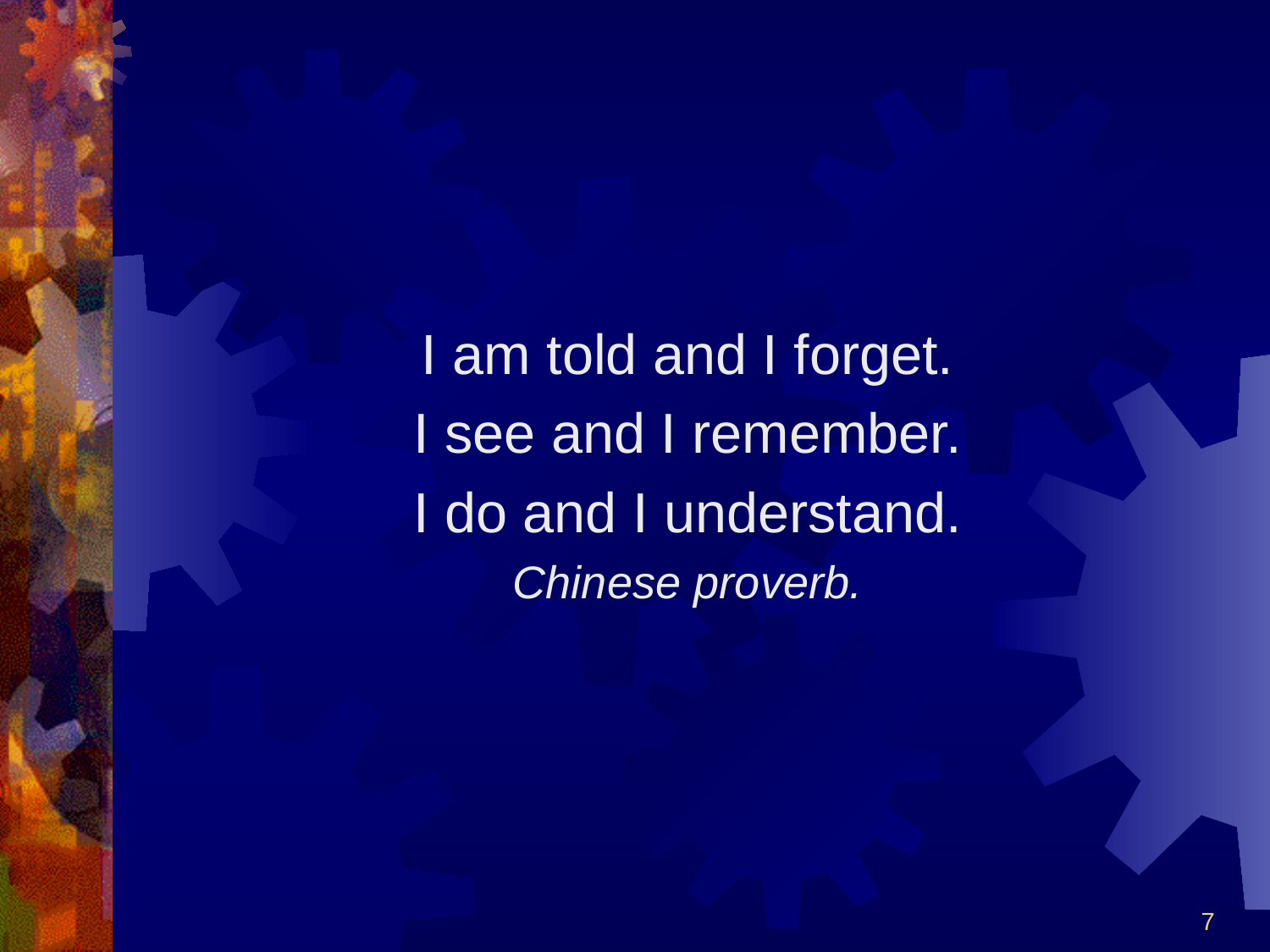

#

I am told and I forget.
I see and I remember.
I do and I understand.
Chinese proverb.

7